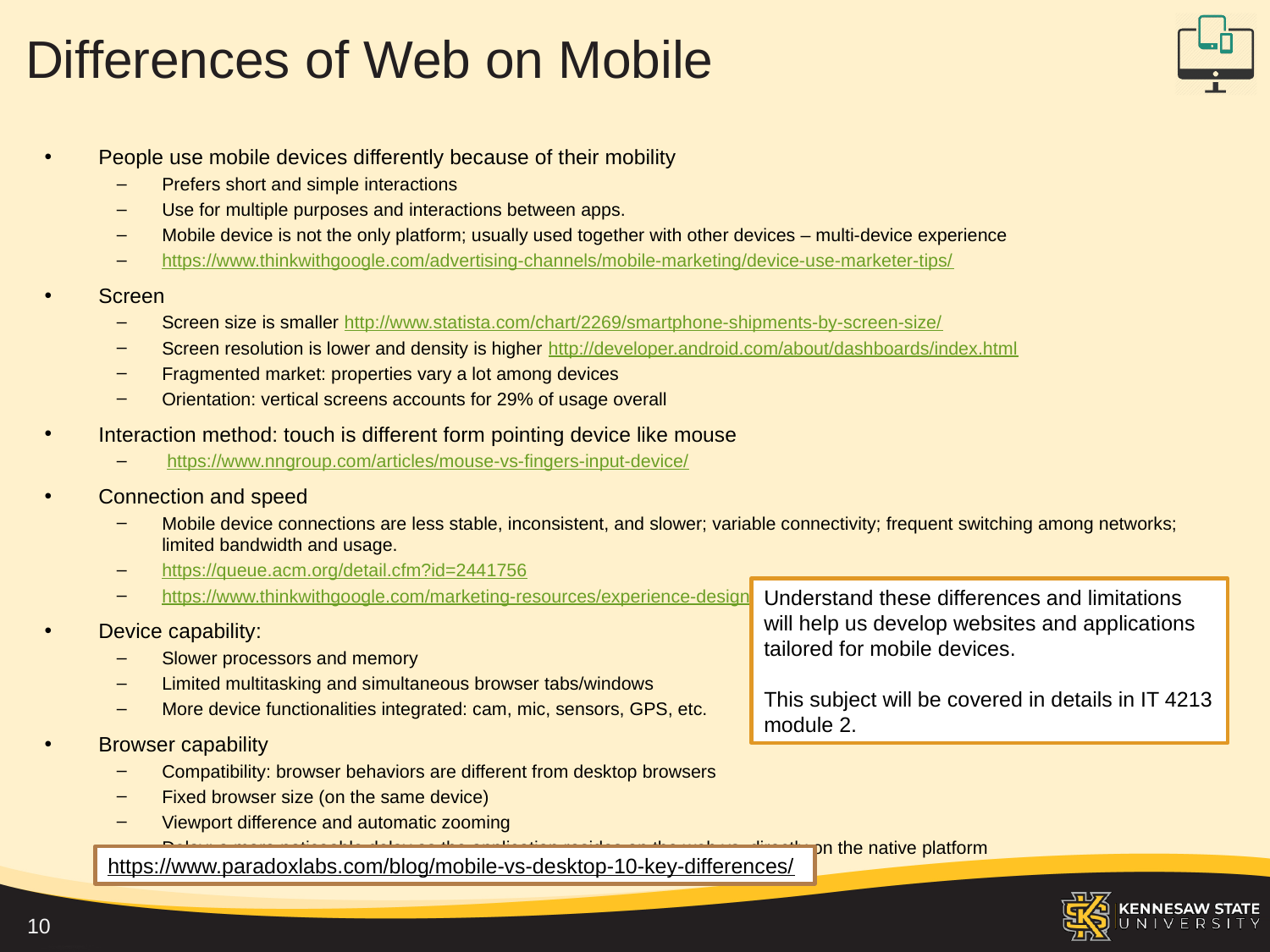

# Differences of Web on Mobile
People use mobile devices differently because of their mobility
Prefers short and simple interactions
Use for multiple purposes and interactions between apps.
Mobile device is not the only platform; usually used together with other devices – multi-device experience
https://www.thinkwithgoogle.com/advertising-channels/mobile-marketing/device-use-marketer-tips/
Screen
Screen size is smaller http://www.statista.com/chart/2269/smartphone-shipments-by-screen-size/
Screen resolution is lower and density is higher http://developer.android.com/about/dashboards/index.html
Fragmented market: properties vary a lot among devices
Orientation: vertical screens accounts for 29% of usage overall
Interaction method: touch is different form pointing device like mouse
 https://www.nngroup.com/articles/mouse-vs-fingers-input-device/
Connection and speed
Mobile device connections are less stable, inconsistent, and slower; variable connectivity; frequent switching among networks; limited bandwidth and usage.
https://queue.acm.org/detail.cfm?id=2441756
https://www.thinkwithgoogle.com/marketing-resources/experience-design/speed-is-key-optimize-your-mobile-experience/
Device capability:
Slower processors and memory
Limited multitasking and simultaneous browser tabs/windows
More device functionalities integrated: cam, mic, sensors, GPS, etc.
Browser capability
Compatibility: browser behaviors are different from desktop browsers
Fixed browser size (on the same device)
Viewport difference and automatic zooming
Delay: a more noticeable delay as the application resides on the web vs. directly on the native platform
Weaker plug-in support, no Flash, PDF, etc.
Understand these differences and limitations will help us develop websites and applications tailored for mobile devices.

This subject will be covered in details in IT 4213 module 2.
https://www.paradoxlabs.com/blog/mobile-vs-desktop-10-key-differences/
10